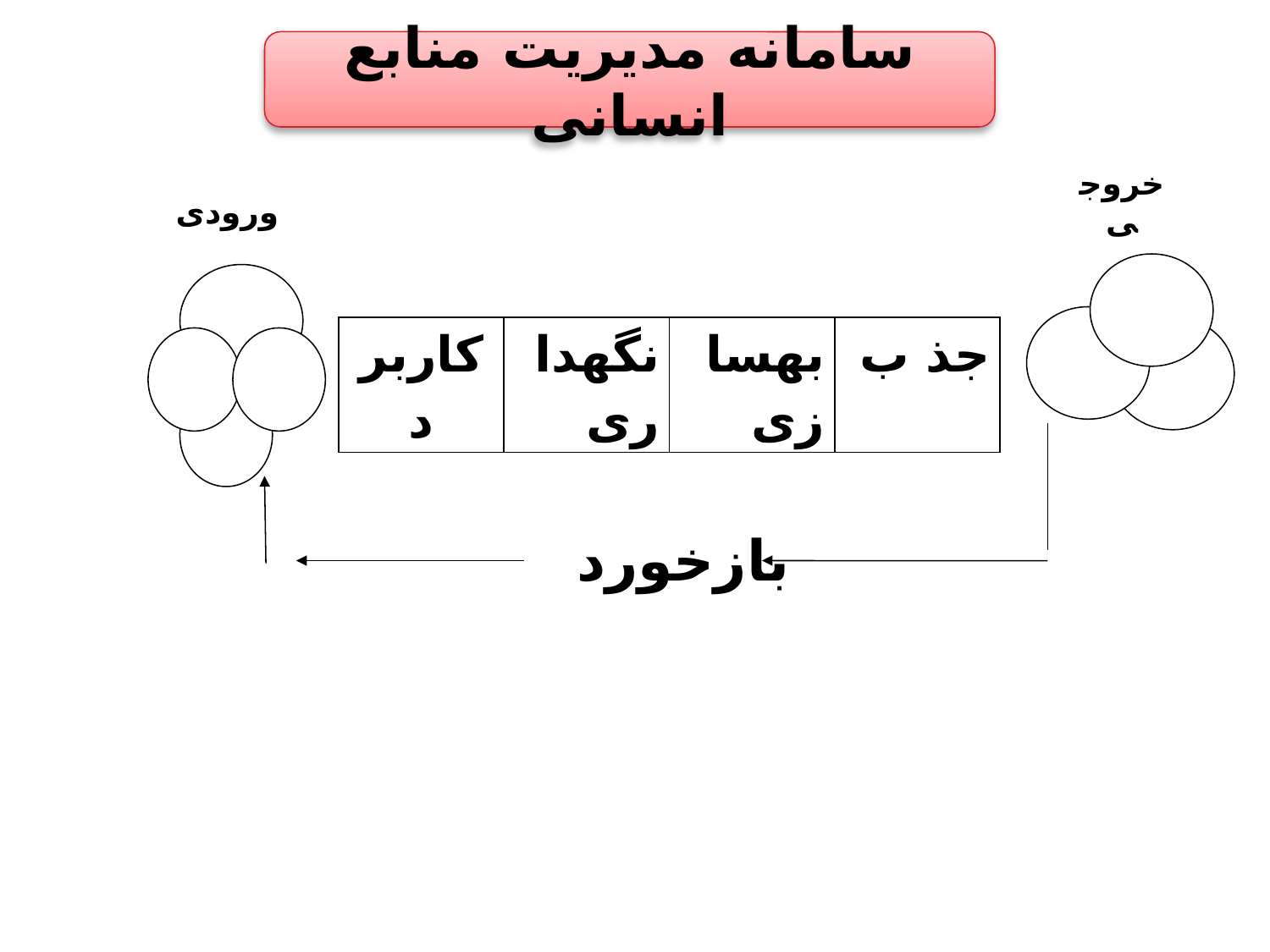

سامانه مدیریت منابع انسانی
خروجی
ورودی

| کاربرد | نگهداری | بهسازی | جذ ب |
| --- | --- | --- | --- |

بازخورد